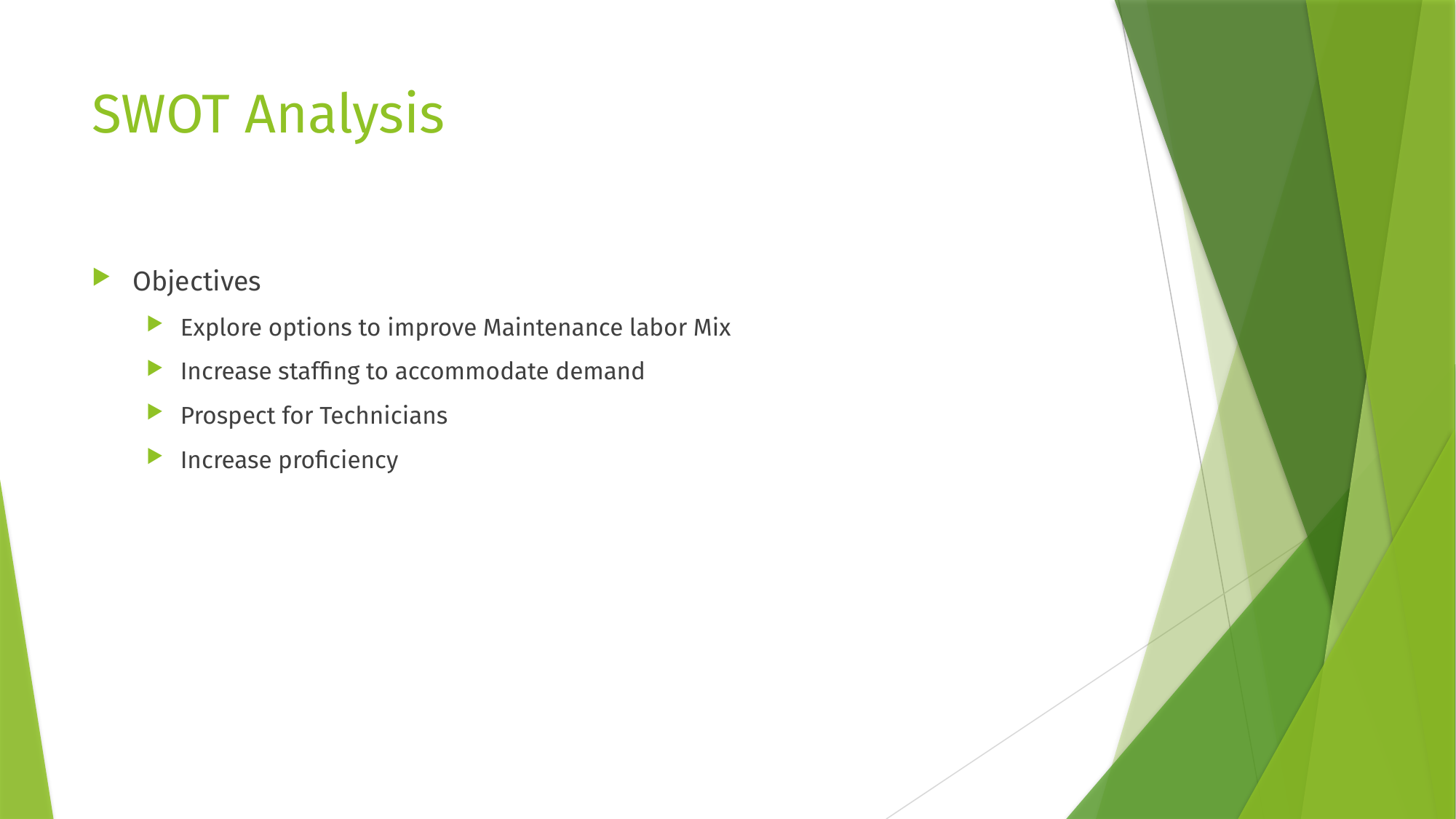

# SWOT Analysis
Objectives
Explore options to improve Maintenance labor Mix
Increase staffing to accommodate demand
Prospect for Technicians
Increase proficiency